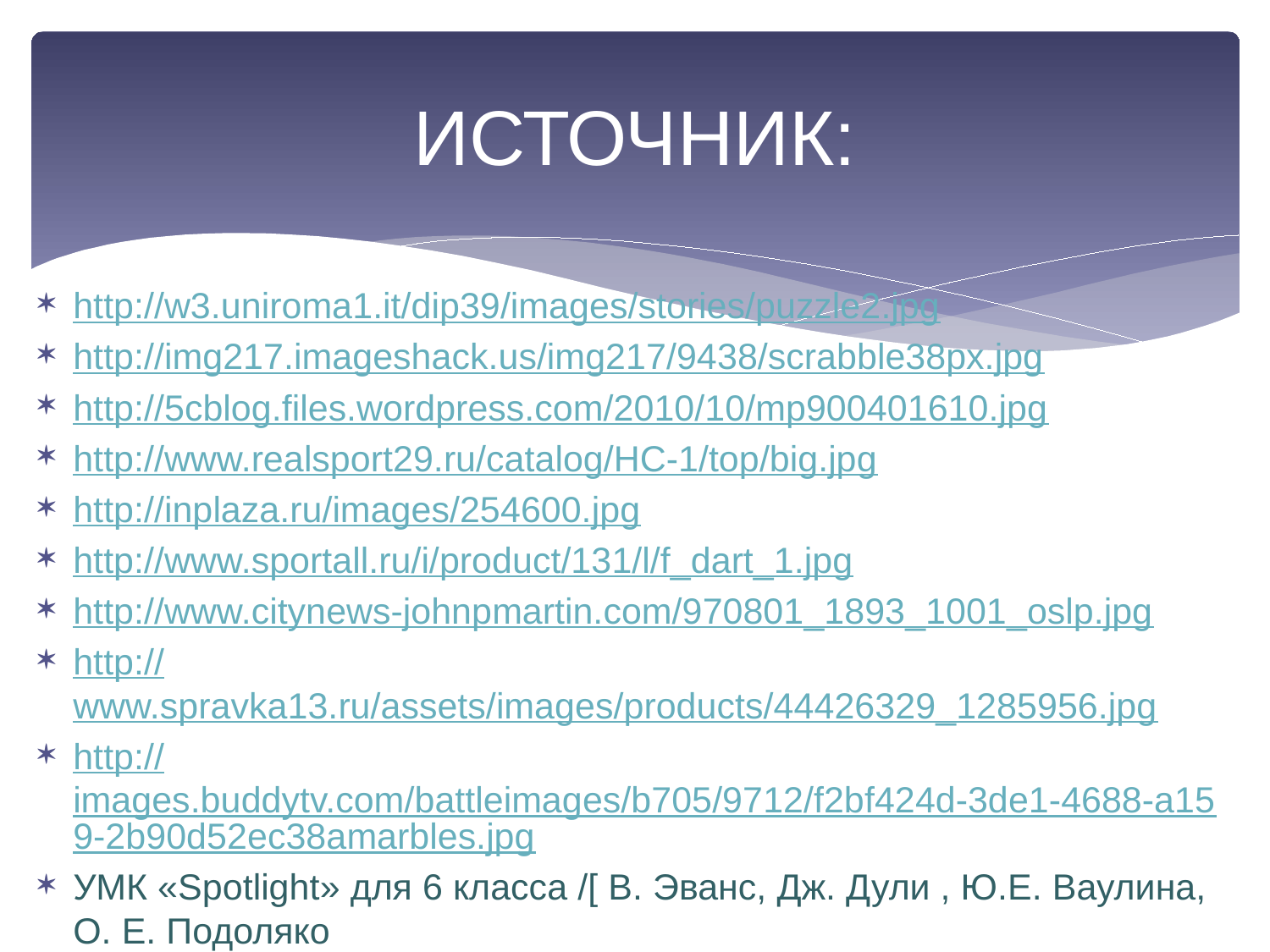

# ИСТОЧНИК:
http://w3.uniroma1.it/dip39/images/stories/puzzle2.jpg
http://img217.imageshack.us/img217/9438/scrabble38px.jpg
http://5cblog.files.wordpress.com/2010/10/mp900401610.jpg
http://www.realsport29.ru/catalog/HC-1/top/big.jpg
http://inplaza.ru/images/254600.jpg
http://www.sportall.ru/i/product/131/l/f_dart_1.jpg
http://www.citynews-johnpmartin.com/970801_1893_1001_oslp.jpg
http://www.spravka13.ru/assets/images/products/44426329_1285956.jpg
http://images.buddytv.com/battleimages/b705/9712/f2bf424d-3de1-4688-a159-2b90d52ec38amarbles.jpg
УМК «Spotlight» для 6 класса /[ В. Эванс, Дж. Дули , Ю.Е. Ваулина, О. Е. Подоляко